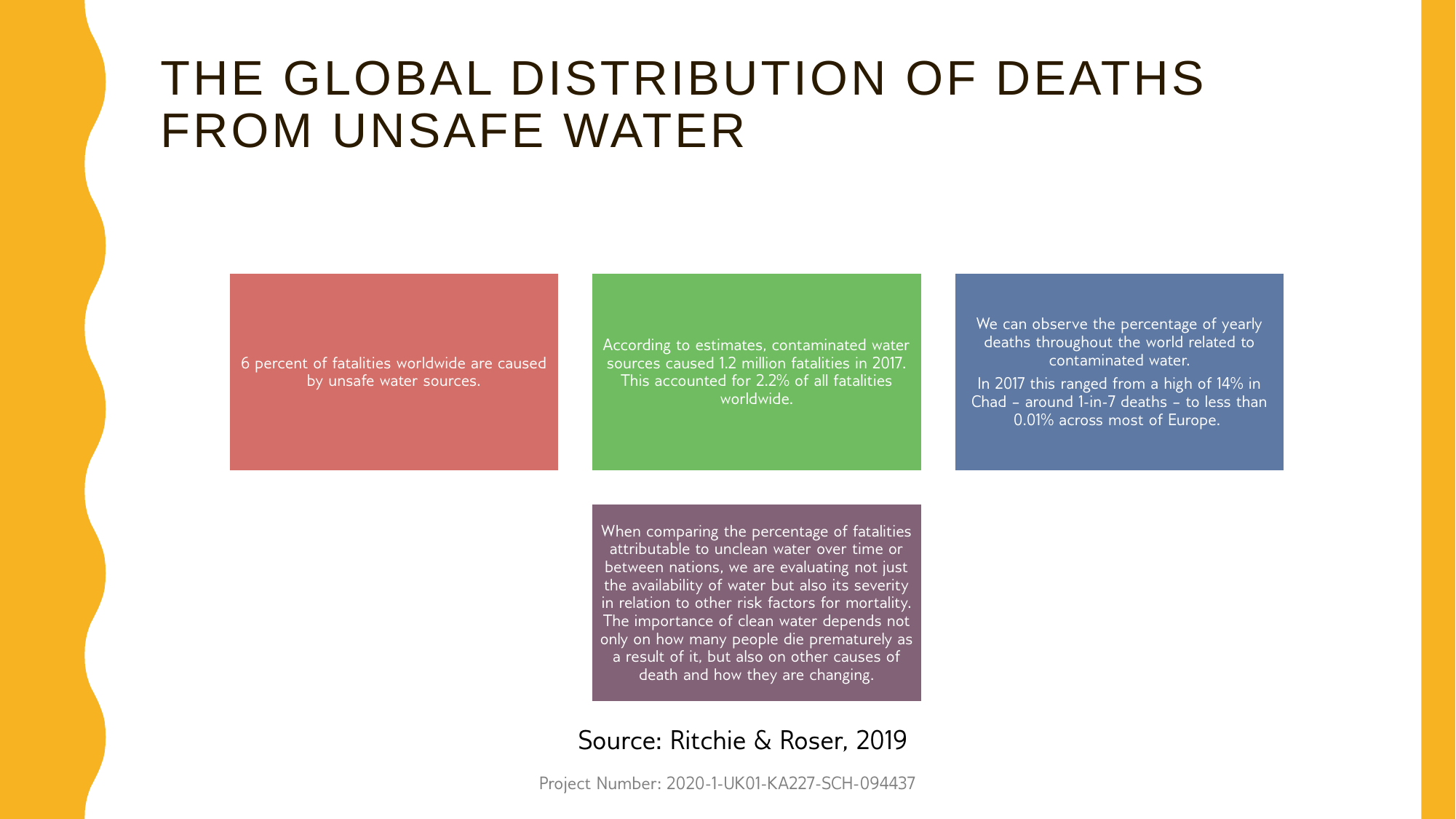

# The global distribution of deaths from unsafe water
6 percent of fatalities worldwide are caused by unsafe water sources.
According to estimates, contaminated water sources caused 1.2 million fatalities in 2017. This accounted for 2.2% of all fatalities worldwide.
We can observe the percentage of yearly deaths throughout the world related to contaminated water.
In 2017 this ranged from a high of 14% in Chad – around 1-in-7 deaths – to less than 0.01% across most of Europe.
When comparing the percentage of fatalities attributable to unclean water over time or between nations, we are evaluating not just the availability of water but also its severity in relation to other risk factors for mortality. The importance of clean water depends not only on how many people die prematurely as a result of it, but also on other causes of death and how they are changing.
Source: Ritchie & Roser, 2019
Project Number: 2020-1-UK01-KA227-SCH-094437